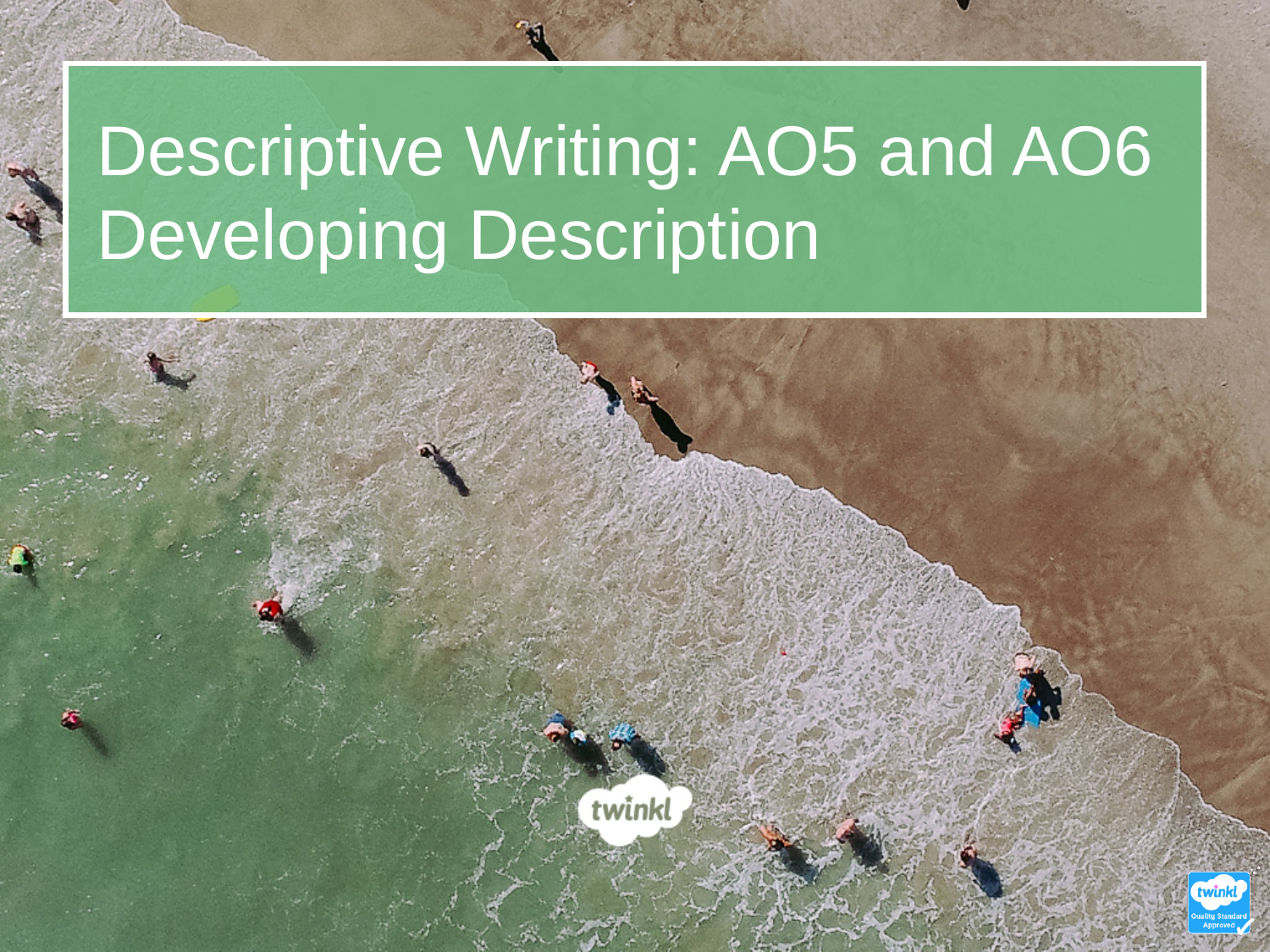

Descriptive Writing: AO5 and AO6
Developing Description